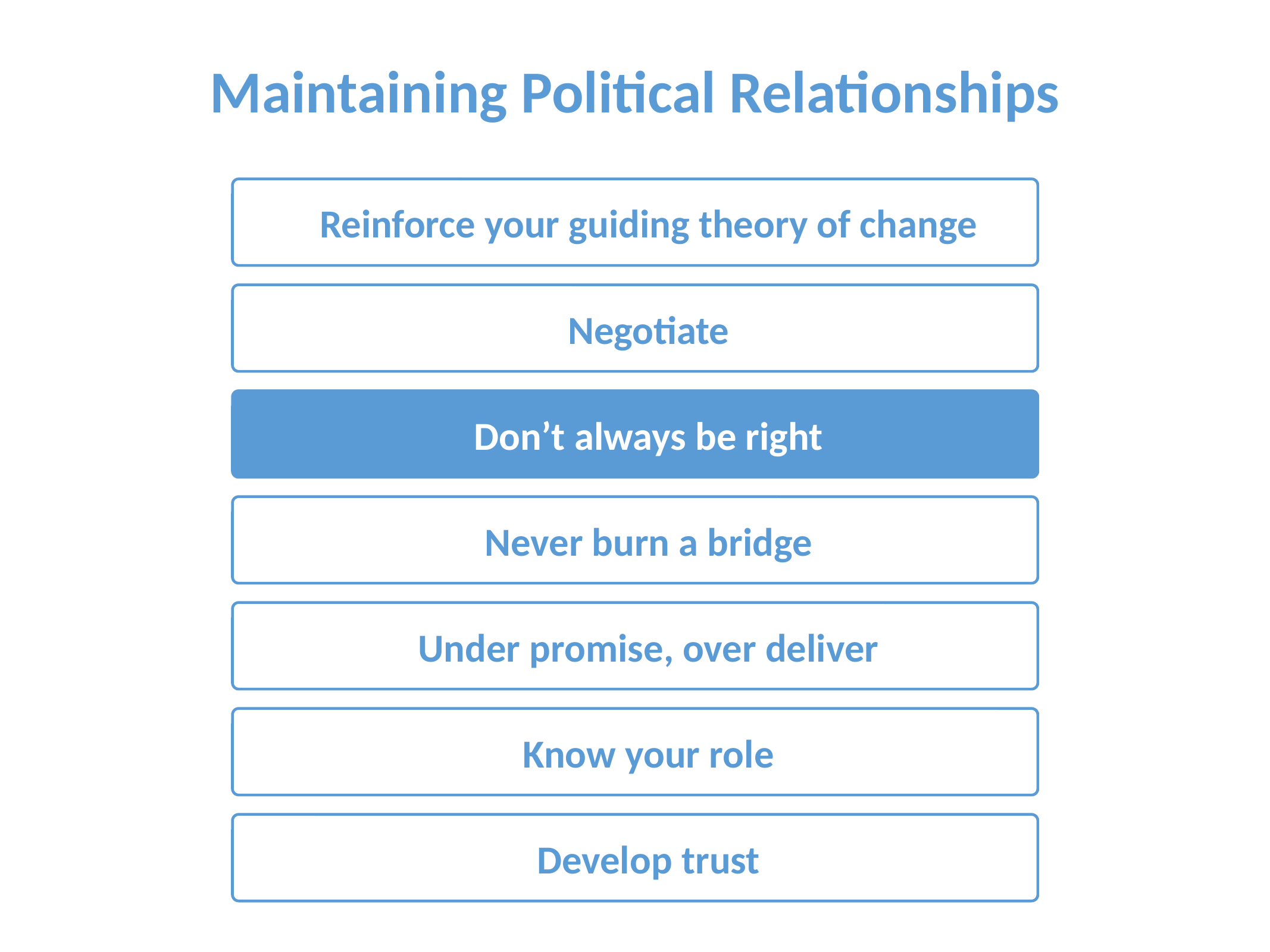

Maintaining Political Relationships
Reinforce your guiding theory of change
Negotiate
Don’t always be right
Never burn a bridge
Under promise, over deliver
Know your role
Develop trust